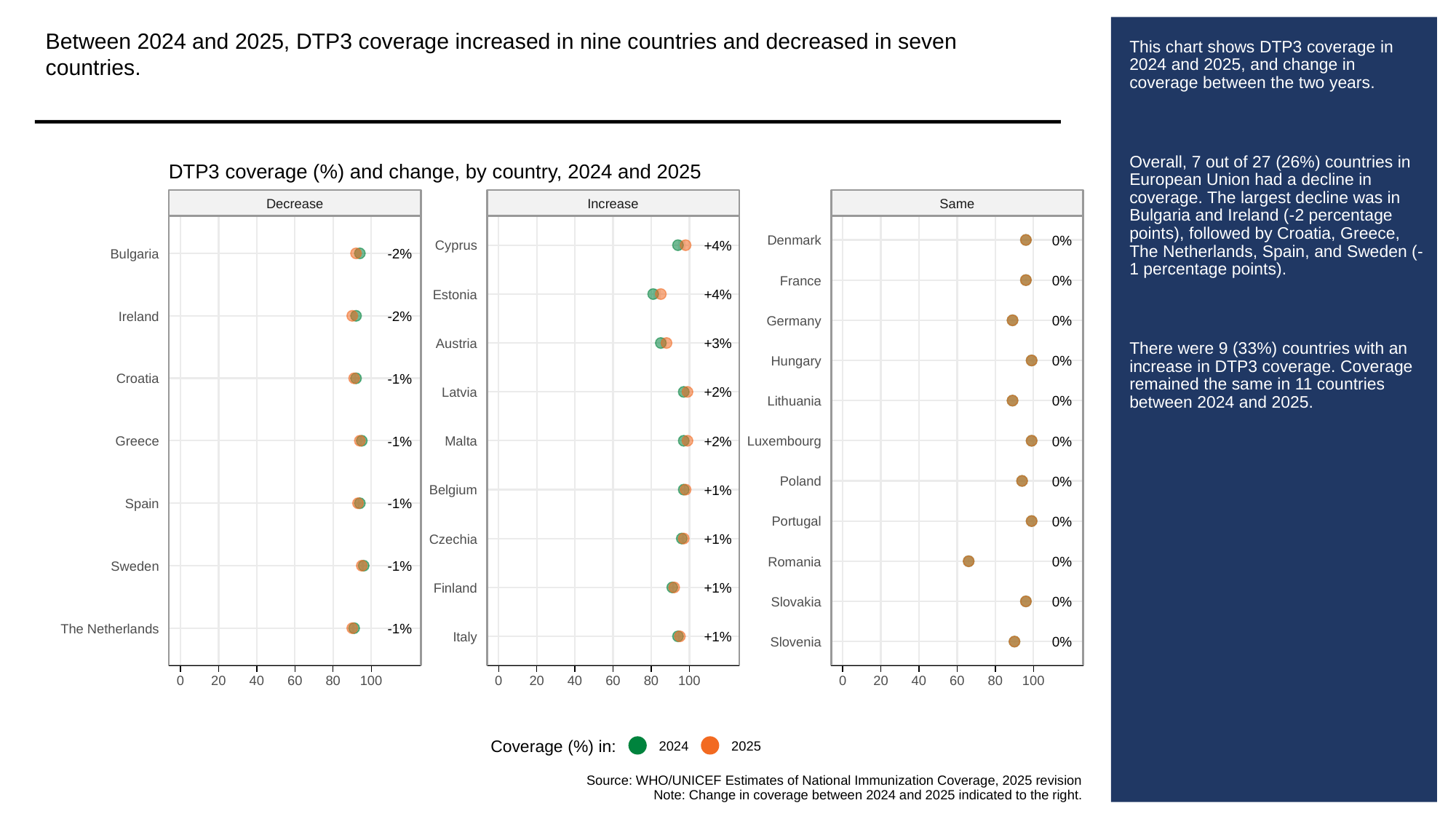

Between 2024 and 2025, DTP3 coverage increased in nine countries and decreased in seven countries.
# This chart shows DTP3 coverage in 2024 and 2025, and change in coverage between the two years.

Overall, 7 out of 27 (26%) countries in European Union had a decline in coverage. The largest decline was in Bulgaria and Ireland (-2 percentage points), followed by Croatia, Greece, The Netherlands, Spain, and Sweden (-1 percentage points).

There were 9 (33%) countries with an increase in DTP3 coverage. Coverage remained the same in 11 countries between 2024 and 2025.

DTP3 coverage (%) and change, by country, 2024 and 2025

Decrease
Increase
Same

0%
Denmark

+4%
Cyprus

-2%
Bulgaria

0%
France

+4%
Estonia

-2%
Ireland

0%
Germany

+3%
Austria

0%
Hungary

-1%
Croatia

+2%
Latvia

0%
Lithuania

-1%
+2%
0%
Greece
Malta
Luxembourg

0%
Poland

+1%
Belgium

-1%
Spain

0%
Portugal

+1%
Czechia

0%
Romania

-1%
Sweden

+1%
Finland

0%
Slovakia

-1%
The Netherlands

+1%
Italy

0%
Slovenia

0
20
40
60
80
100
0
20
40
60
80
100
0
20
40
60
80
100

Coverage (%) in:
2024
2025
Source: WHO/UNICEF Estimates of National Immunization Coverage, 2025 revision
Note: Change in coverage between 2024 and 2025 indicated to the right.